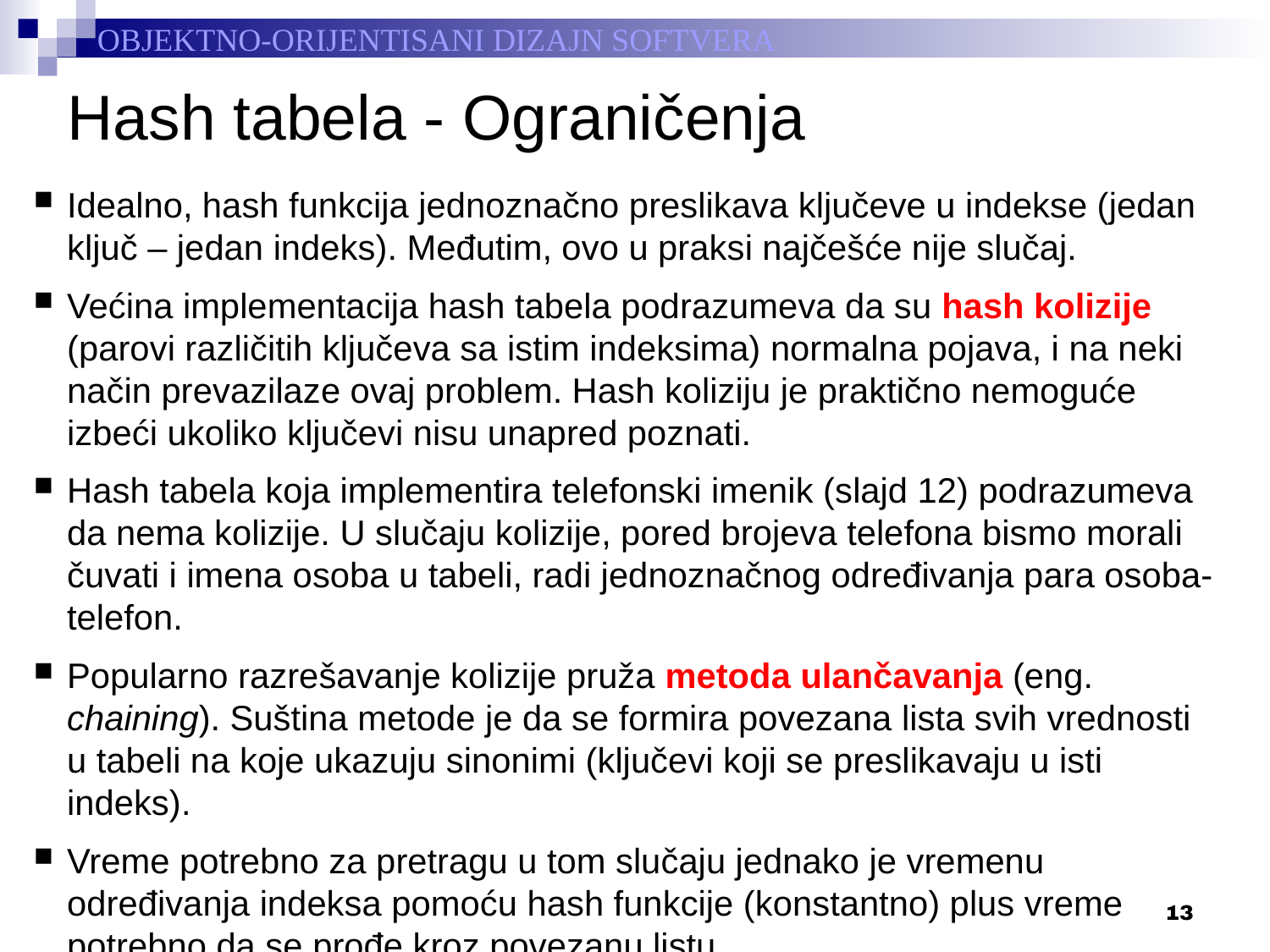

# Hash tabela - Ograničenja
Idealno, hash funkcija jednoznačno preslikava ključeve u indekse (jedan ključ – jedan indeks). Međutim, ovo u praksi najčešće nije slučaj.
Većina implementacija hash tabela podrazumeva da su hash kolizije (parovi različitih ključeva sa istim indeksima) normalna pojava, i na neki način prevazilaze ovaj problem. Hash koliziju je praktično nemoguće izbeći ukoliko ključevi nisu unapred poznati.
Hash tabela koja implementira telefonski imenik (slajd 12) podrazumeva da nema kolizije. U slučaju kolizije, pored brojeva telefona bismo morali čuvati i imena osoba u tabeli, radi jednoznačnog određivanja para osoba-telefon.
Popularno razrešavanje kolizije pruža metoda ulančavanja (eng. chaining). Suština metode je da se formira povezana lista svih vrednosti u tabeli na koje ukazuju sinonimi (ključevi koji se preslikavaju u isti indeks).
Vreme potrebno za pretragu u tom slučaju jednako je vremenu određivanja indeksa pomoću hash funkcije (konstantno) plus vreme potrebno da se prođe kroz povezanu listu.
13